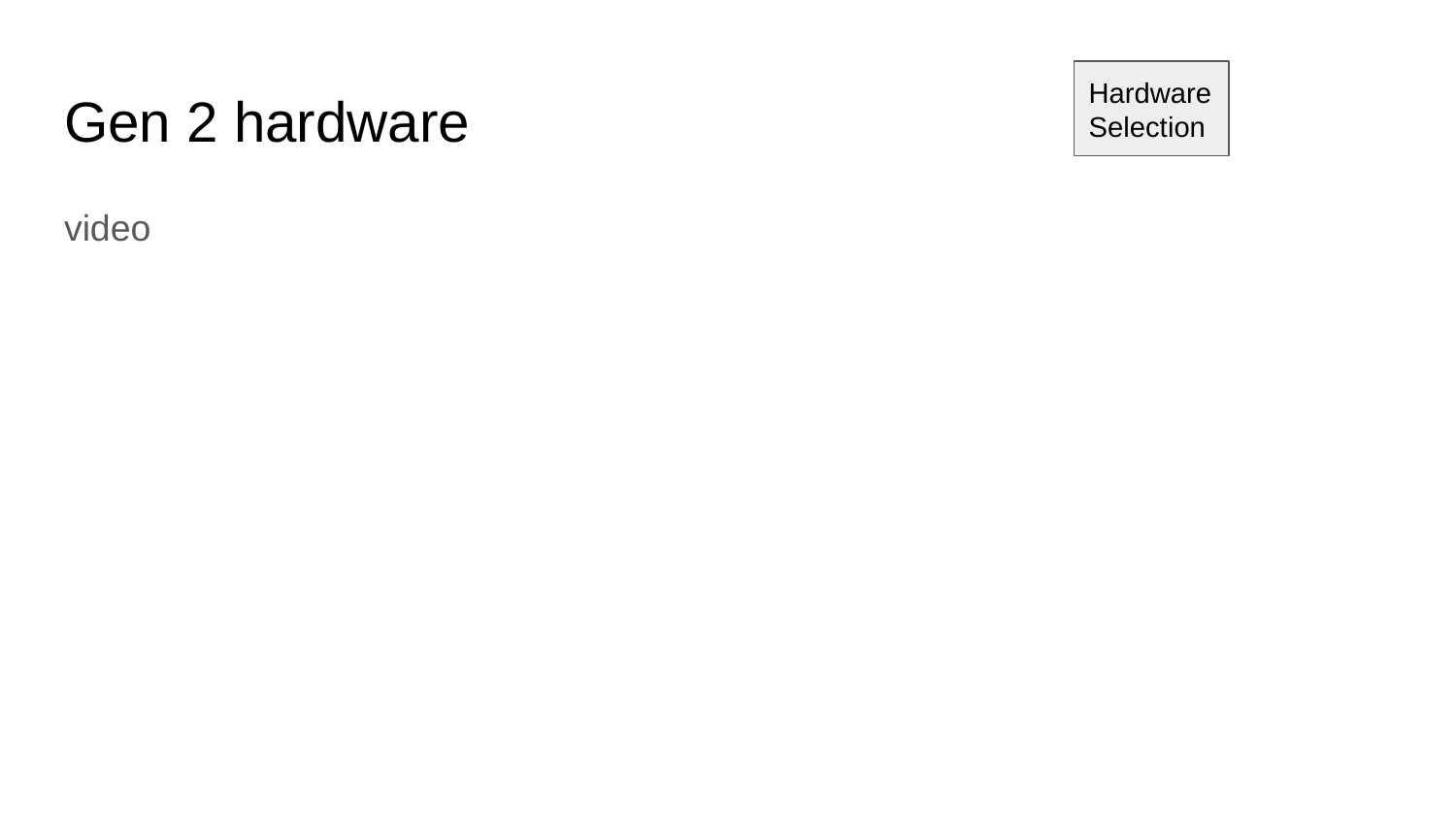

Hardware Selection
# Gen 2 hardware

video